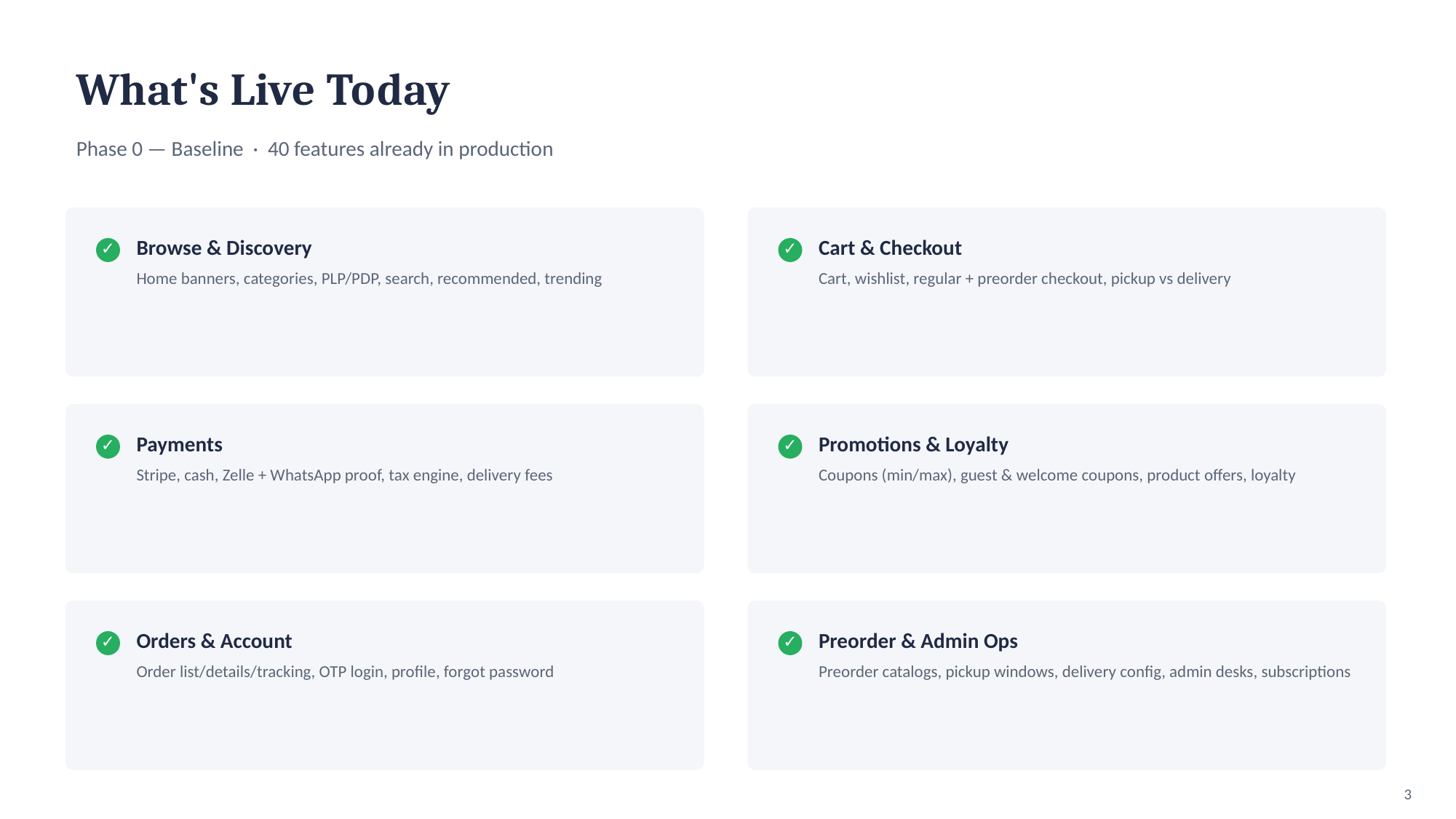

What's Live Today
Phase 0 — Baseline  ·  40 features already in production

Browse & Discovery
Cart & Checkout
✓
✓

Home banners, categories, PLP/PDP, search, recommended, trending
Cart, wishlist, regular + preorder checkout, pickup vs delivery

Payments
Promotions & Loyalty
✓
✓

Stripe, cash, Zelle + WhatsApp proof, tax engine, delivery fees
Coupons (min/max), guest & welcome coupons, product offers, loyalty

Orders & Account
Preorder & Admin Ops
✓
✓

Order list/details/tracking, OTP login, profile, forgot password
Preorder catalogs, pickup windows, delivery config, admin desks, subscriptions
3